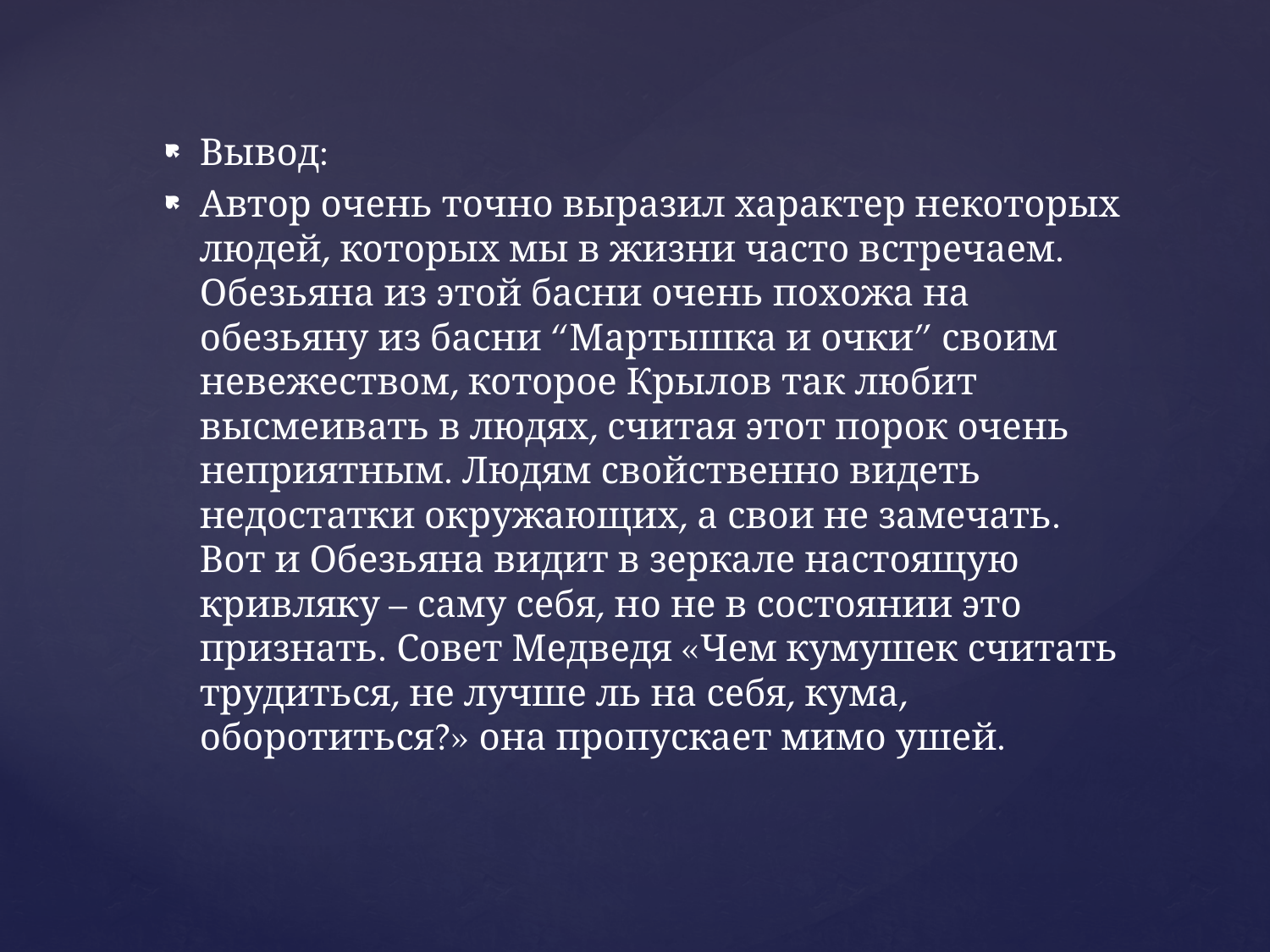

Вывод:
Автор очень точно выразил характер некоторых людей, которых мы в жизни часто встречаем. Обезьяна из этой басни очень похожа на обезьяну из басни “Мартышка и очки” своим невежеством, которое Крылов так любит высмеивать в людях, считая этот порок очень неприятным. Людям свойственно видеть недостатки окружающих, а свои не замечать. Вот и Обезьяна видит в зеркале настоящую кривляку – саму себя, но не в состоянии это признать. Совет Медведя «Чем кумушек считать трудиться, не лучше ль на себя, кума, оборотиться?» она пропускает мимо ушей.

#